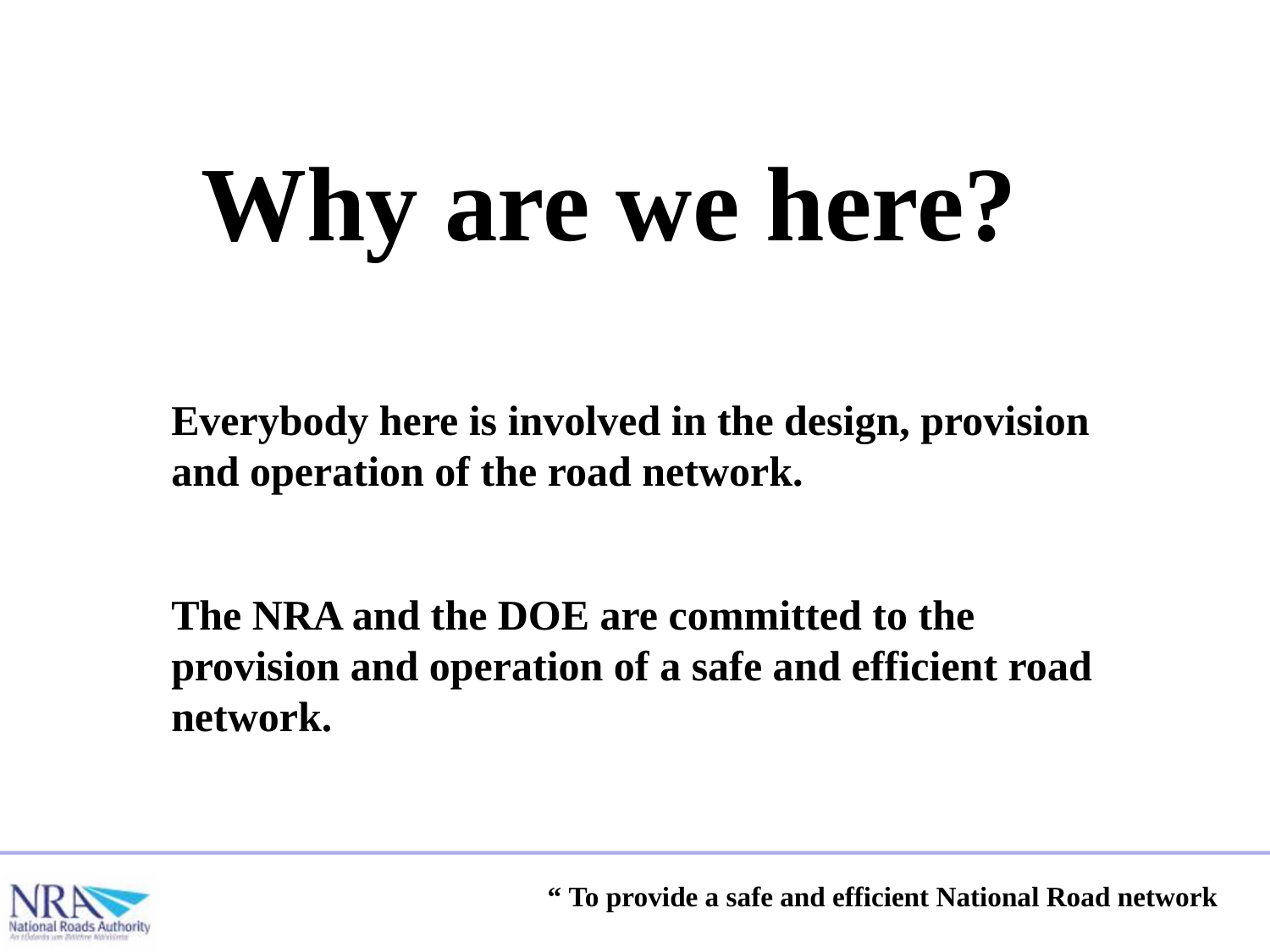

Why are we here?
Everybody here is involved in the design, provision and operation of the road network.

The NRA and the DOE are committed to the provision and operation of a safe and efficient road network.

“ To provide a safe and efficient National Road network